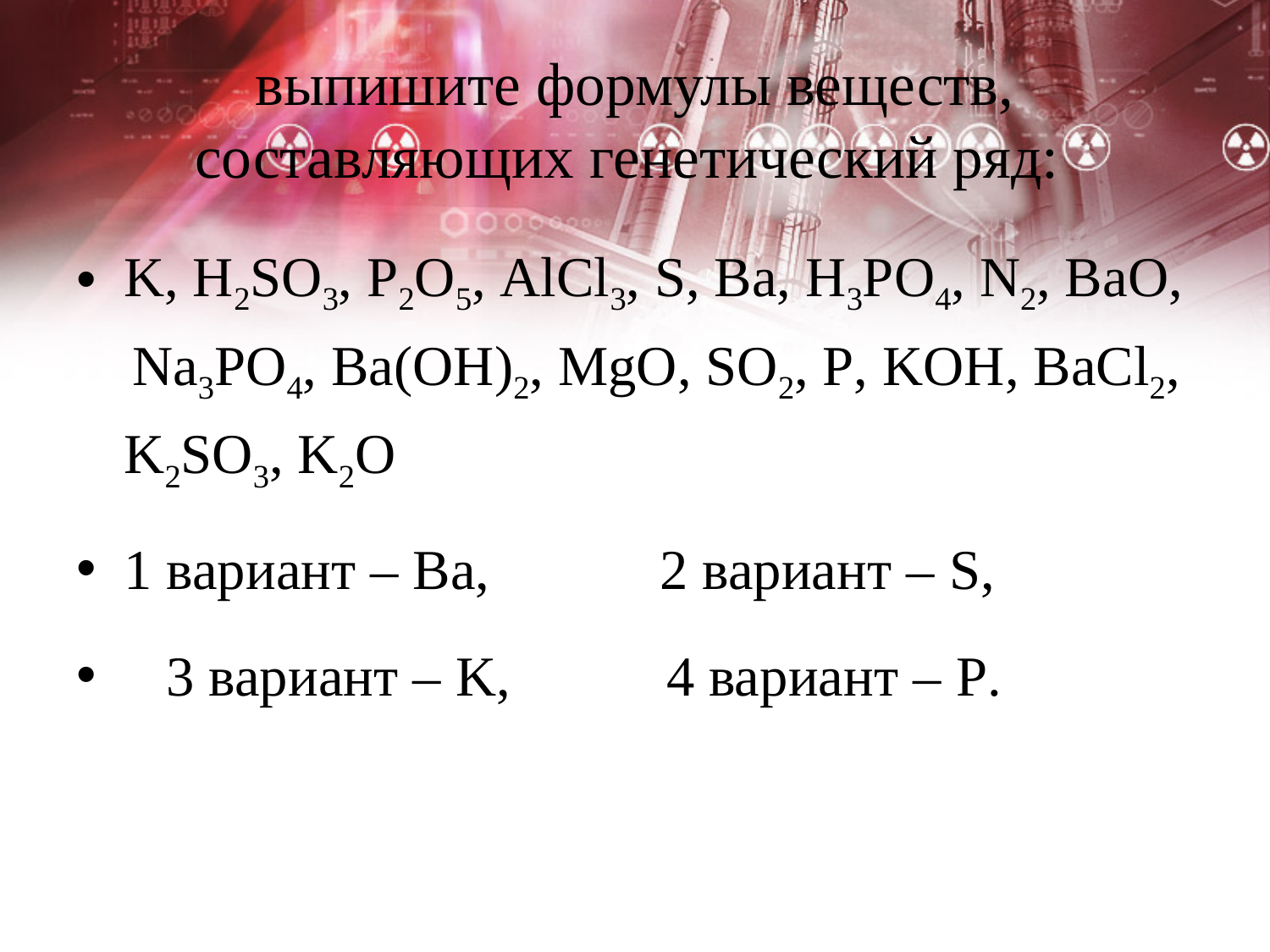

# выпишите формулы веществ, составляющих генетический ряд:
K, H2SO3, P2O5, AlCl3, S, Ba, H3PO4, N2, BaO,  Na3PO4, Ba(OH)2, MgO, SO2, P, KOH, BaCl2, K2SO3, K2O
1 вариант – Ва,            2 вариант – S,
   3 вариант – K,           4 вариант – P.